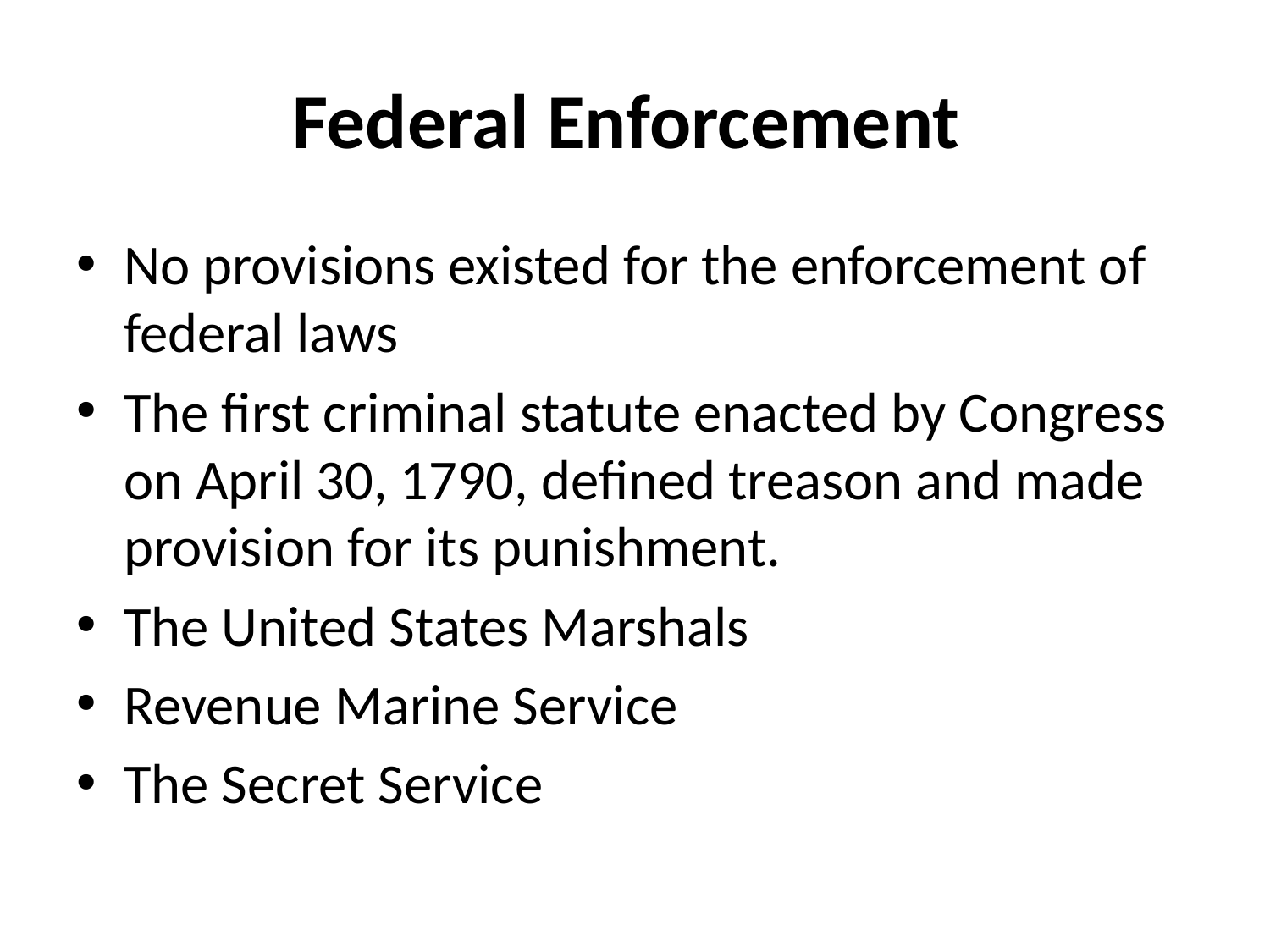

# Federal Enforcement
No provisions existed for the enforcement of federal laws
The first criminal statute enacted by Congress on April 30, 1790, defined treason and made provision for its punishment.
The United States Marshals
Revenue Marine Service
The Secret Service